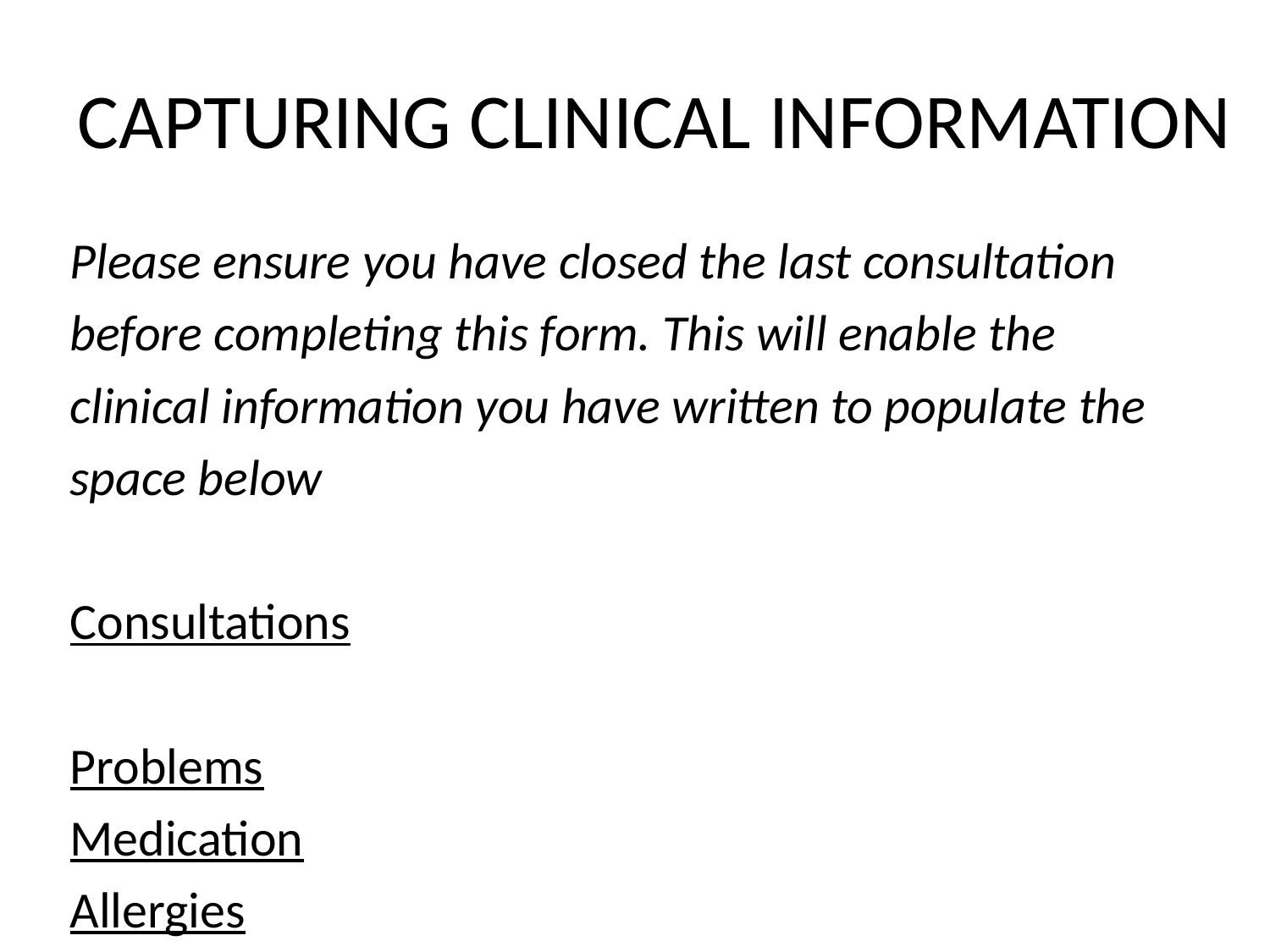

# CAPTURING CLINICAL INFORMATION
Please ensure you have closed the last consultation
before completing this form. This will enable the
clinical information you have written to populate the
space below

Consultations

Problems
Medication
Allergies